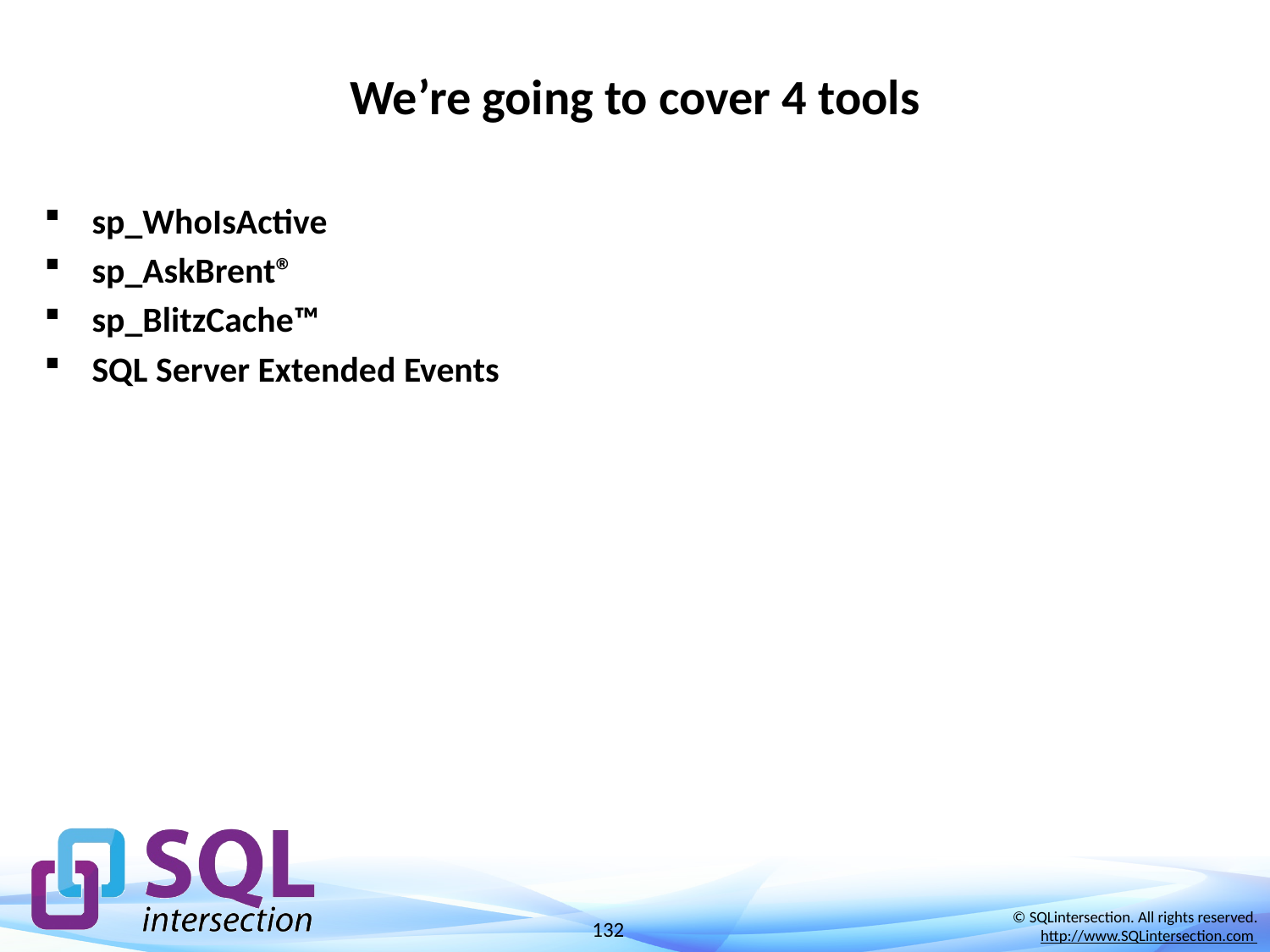

# We’re going to cover 4 tools
sp_WhoIsActive
sp_AskBrent®
sp_BlitzCache™
SQL Server Extended Events